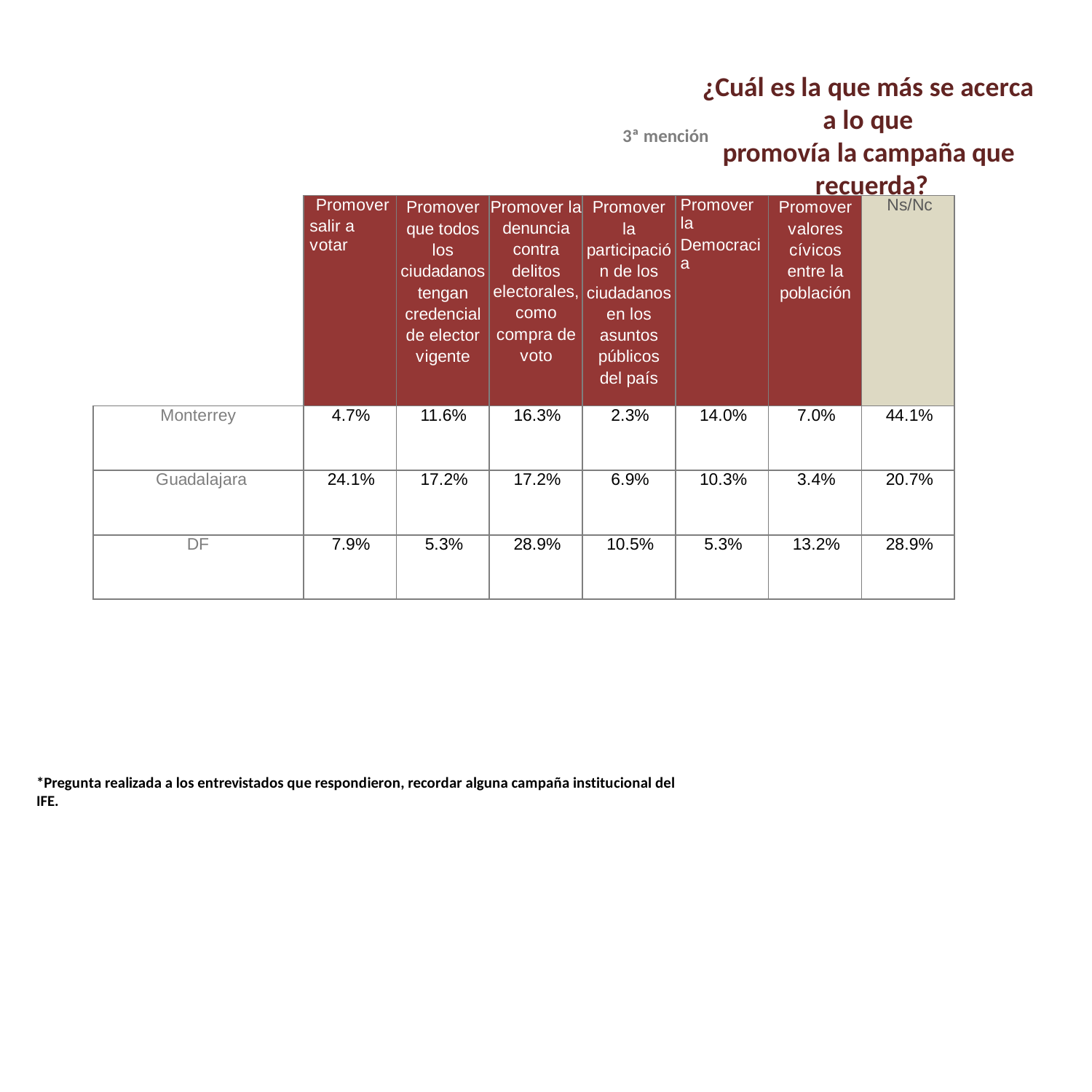

# ¿Cuál es la que más se acerca a lo que
promovía la campaña que  recuerda?
3ª mención
|  | Promover salir a votar | Promover que todos los ciudadanos tengan credencial de elector vigente | Promover la denuncia contra delitos electorales, como compra de voto | Promover la participación de los ciudadanos en los asuntos públicos del país | Promover la Democracia | Promover valores cívicos entre la población | Ns/Nc |
| --- | --- | --- | --- | --- | --- | --- | --- |
| Monterrey | 4.7% | 11.6% | 16.3% | 2.3% | 14.0% | 7.0% | 44.1% |
| Guadalajara | 24.1% | 17.2% | 17.2% | 6.9% | 10.3% | 3.4% | 20.7% |
| DF | 7.9% | 5.3% | 28.9% | 10.5% | 5.3% | 13.2% | 28.9% |

*Pregunta realizada a los entrevistados que respondieron, recordar alguna campaña institucional del IFE.